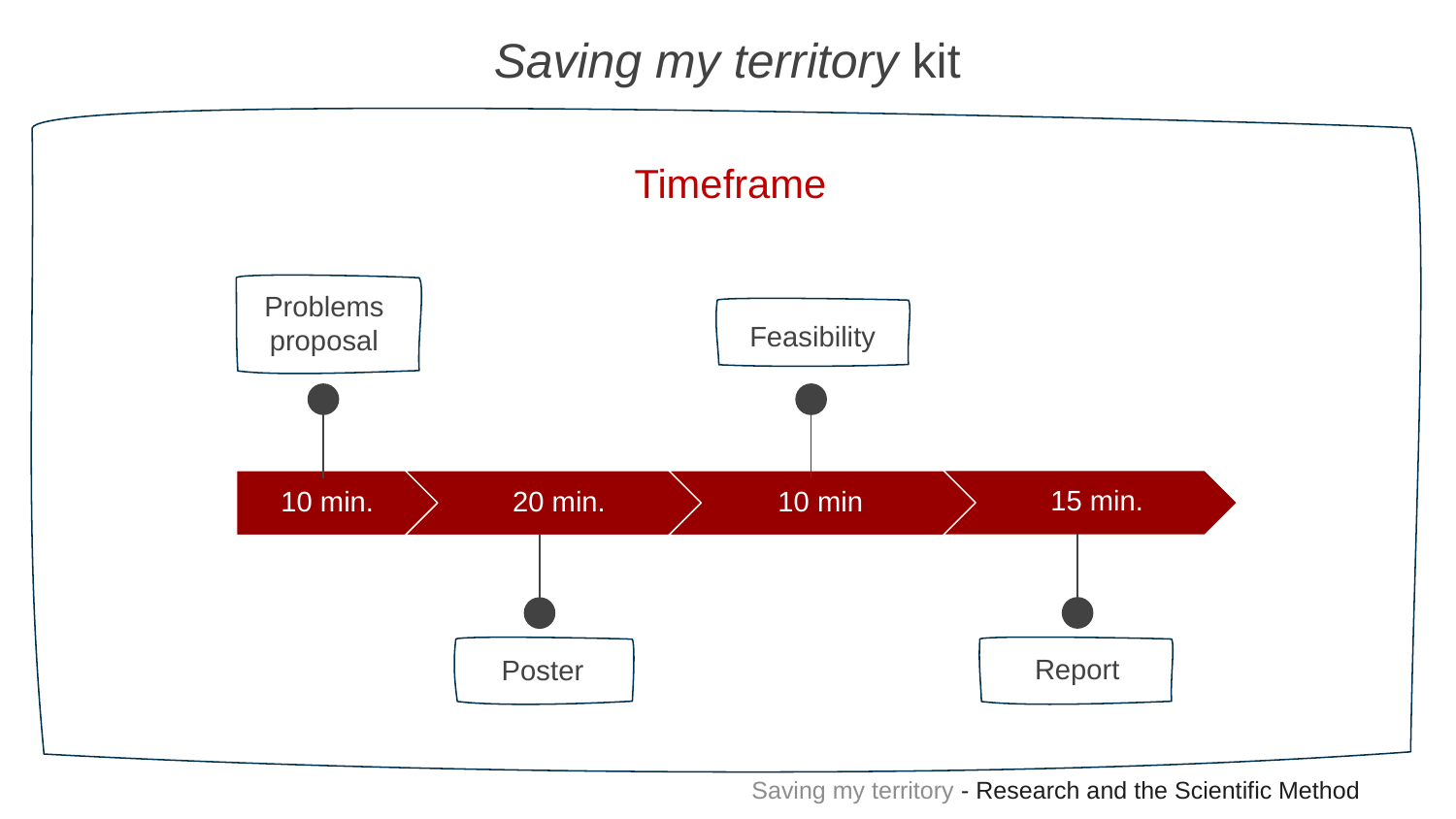

Saving my territory kit

Timeframe
Problems proposal

Feasibility

15 min.
10 min.
20 min.
10 min

Report

Poster

Saving my territory - Research and the Scientific Method